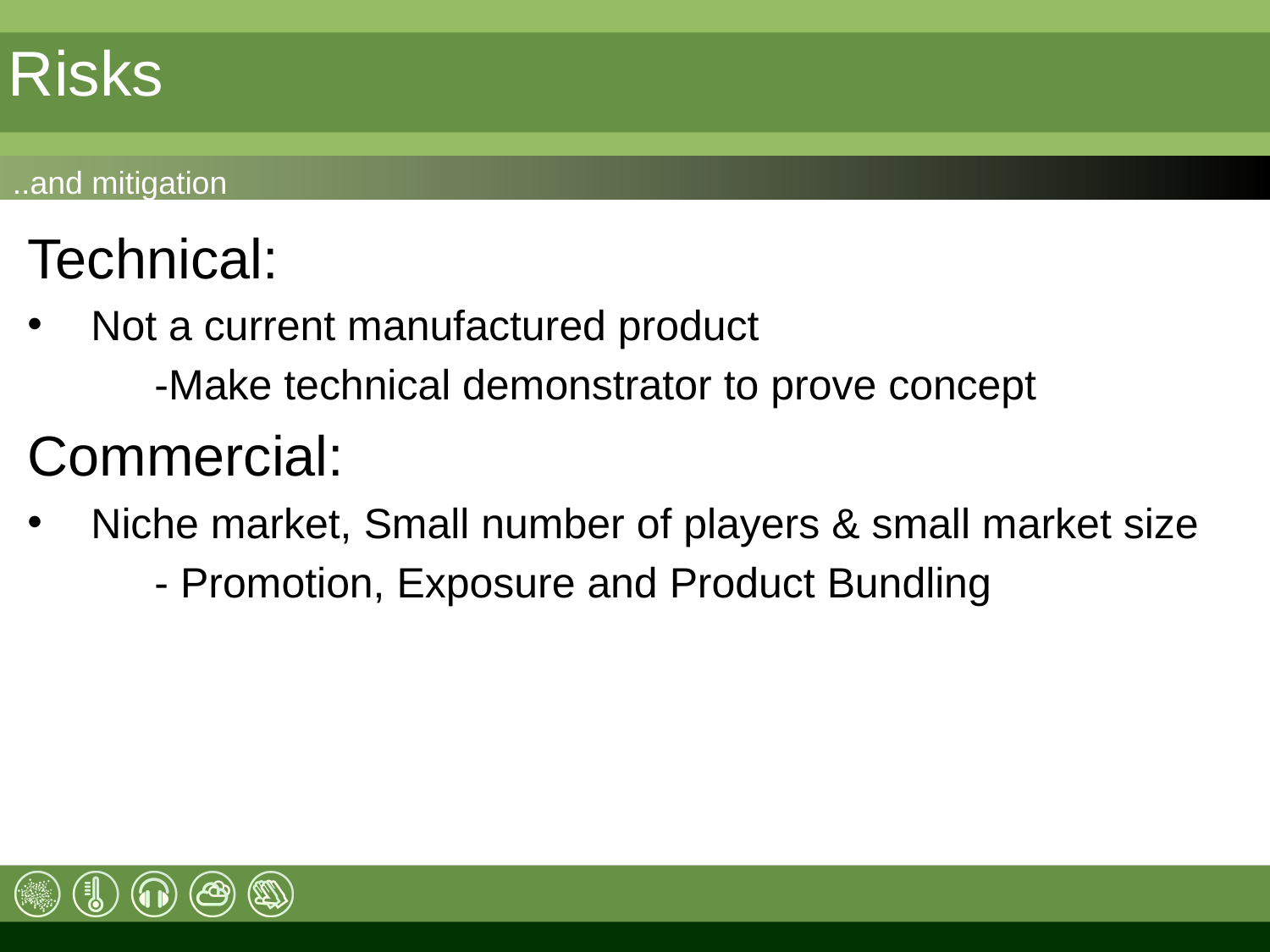

Risks
..and mitigation
Technical:
Not a current manufactured product
	-Make technical demonstrator to prove concept
Commercial:
Niche market, Small number of players & small market size
	- Promotion, Exposure and Product Bundling